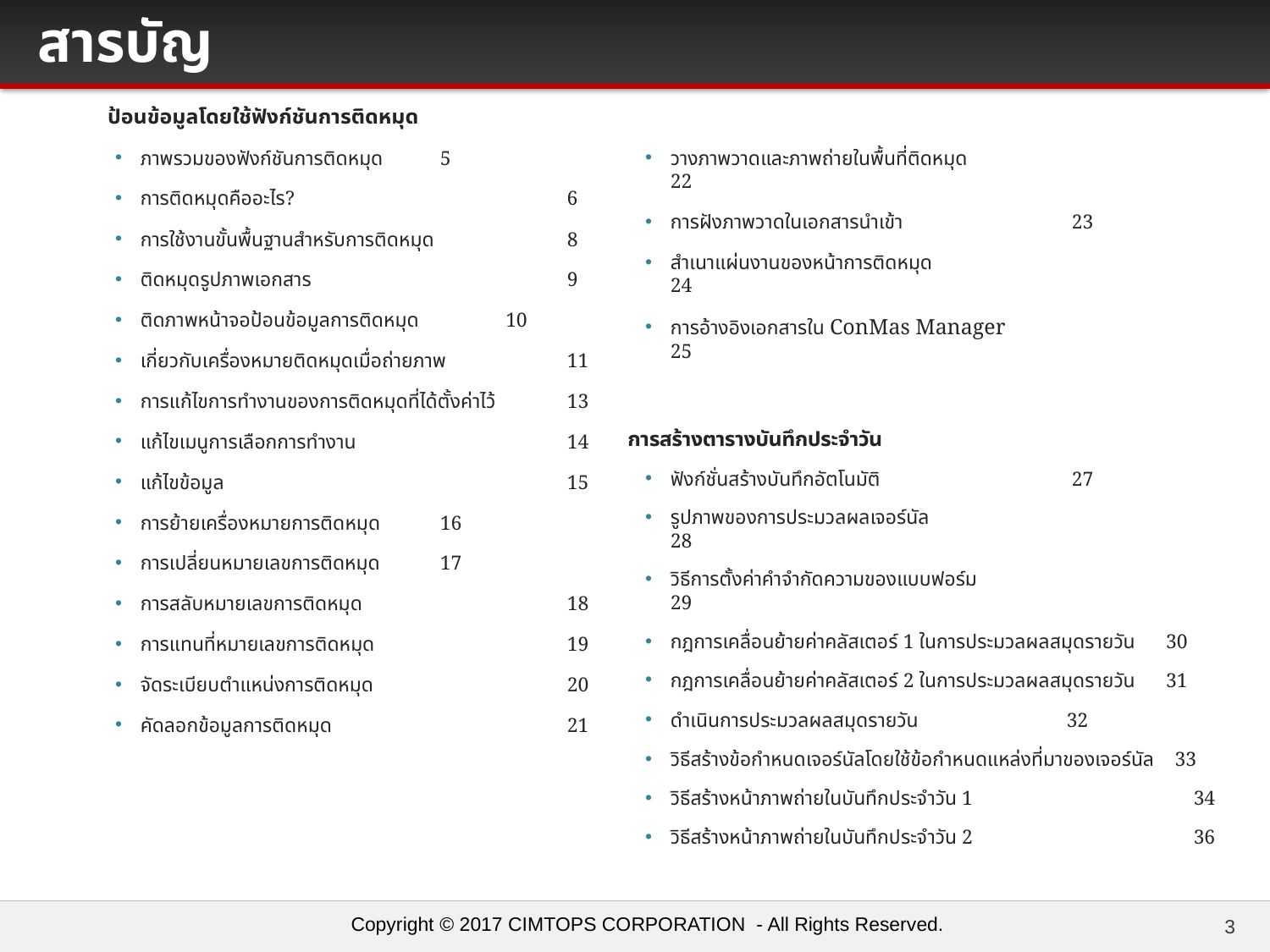

# สารบัญ
ป้อนข้อมูลโดยใช้ฟังก์ชันการติดหมุด
ภาพรวมของฟังก์ชันการติดหมุด	         5
การติดหมุดคืออะไร?		         6
การใช้งานขั้นพื้นฐานสำหรับการติดหมุด	         8
ติดหมุดรูปภาพเอกสาร		         9
ติดภาพหน้าจอป้อนข้อมูลการติดหมุด                 10
เกี่ยวกับเครื่องหมายติดหมุดเมื่อถ่ายภาพ	         11
การแก้ไขการทำงานของการติดหมุดที่ได้ตั้งค่าไว้	         13
แก้ไขเมนูการเลือกการทำงาน		         14
แก้ไขข้อมูล			         15
การย้ายเครื่องหมายการติดหมุด 	         16
การเปลี่ยนหมายเลขการติดหมุด	         17
การสลับหมายเลขการติดหมุด		         18
การแทนที่หมายเลขการติดหมุด		         19
จัดระเบียบตำแหน่งการติดหมุด		         20
คัดลอกข้อมูลการติดหมุด		         21
วางภาพวาดและภาพถ่ายในพื้นที่ติดหมุด 	         	    22
การฝังภาพวาดในเอกสารนำเข้า 	         	    23
สำเนาแผ่นงานของหน้าการติดหมุด 	         	    24
การอ้างอิงเอกสารใน ConMas Manager 	         	    25
การสร้างตารางบันทึกประจำวัน
ฟังก์ชั่นสร้างบันทึกอัตโนมัติ	                      	    27
รูปภาพของการประมวลผลเจอร์นัล	         	    28
วิธีการตั้งค่าคำจำกัดความของแบบฟอร์ม	         	    29
กฎการเคลื่อนย้ายค่าคลัสเตอร์ 1 ในการประมวลผลสมุดรายวัน      30
กฎการเคลื่อนย้ายค่าคลัสเตอร์ 2 ในการประมวลผลสมุดรายวัน      31
ดำเนินการประมวลผลสมุดรายวัน		   32
วิธีสร้างข้อกำหนดเจอร์นัลโดยใช้ข้อกำหนดแหล่งที่มาของเจอร์นัล    33
วิธีสร้างหน้าภาพถ่ายในบันทึกประจำวัน 1		   34
วิธีสร้างหน้าภาพถ่ายในบันทึกประจำวัน 2		   36
Copyright © 2017 CIMTOPS CORPORATION  - All Rights Reserved.
3